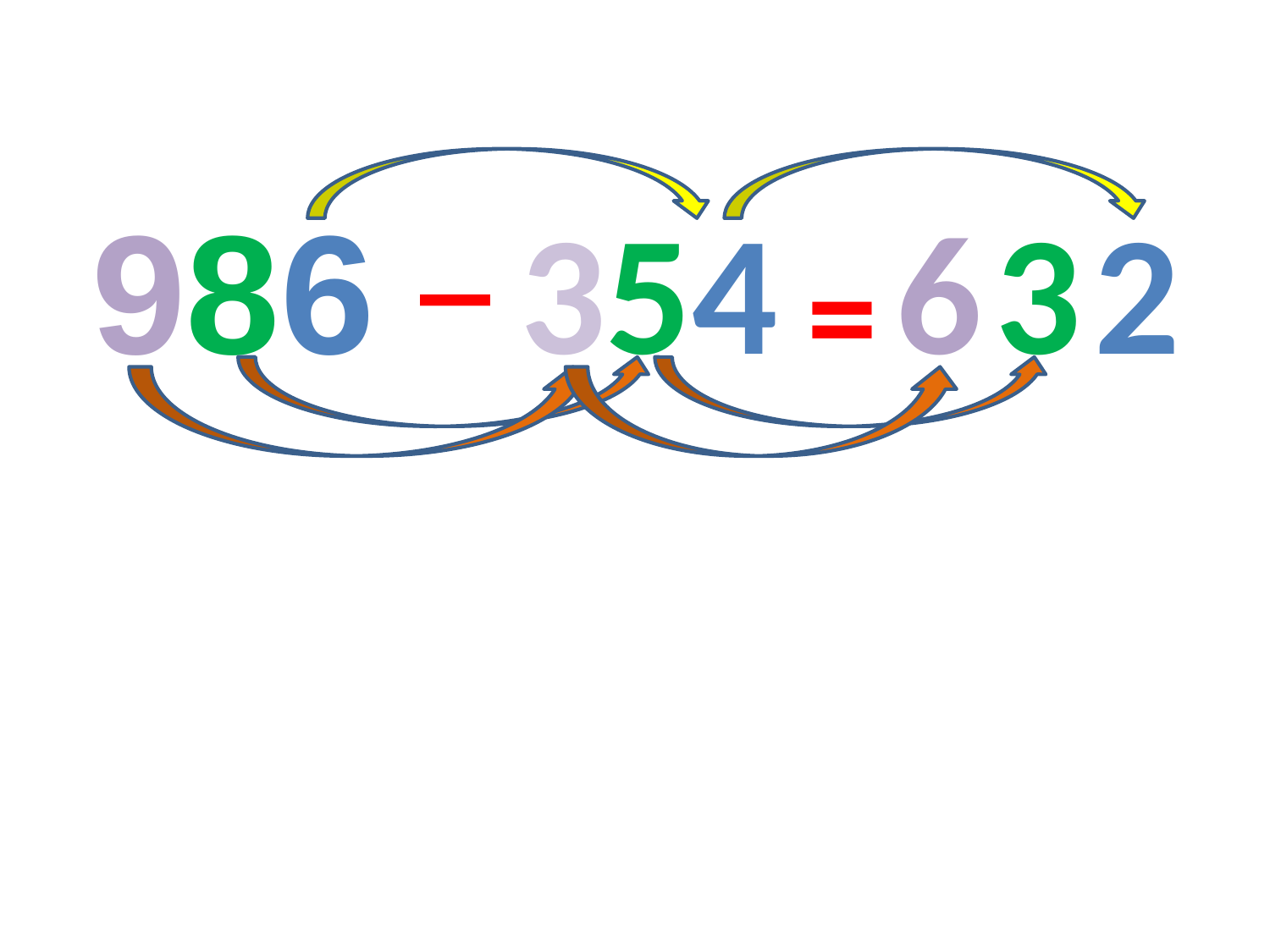

_

986
354
6
3
2
=